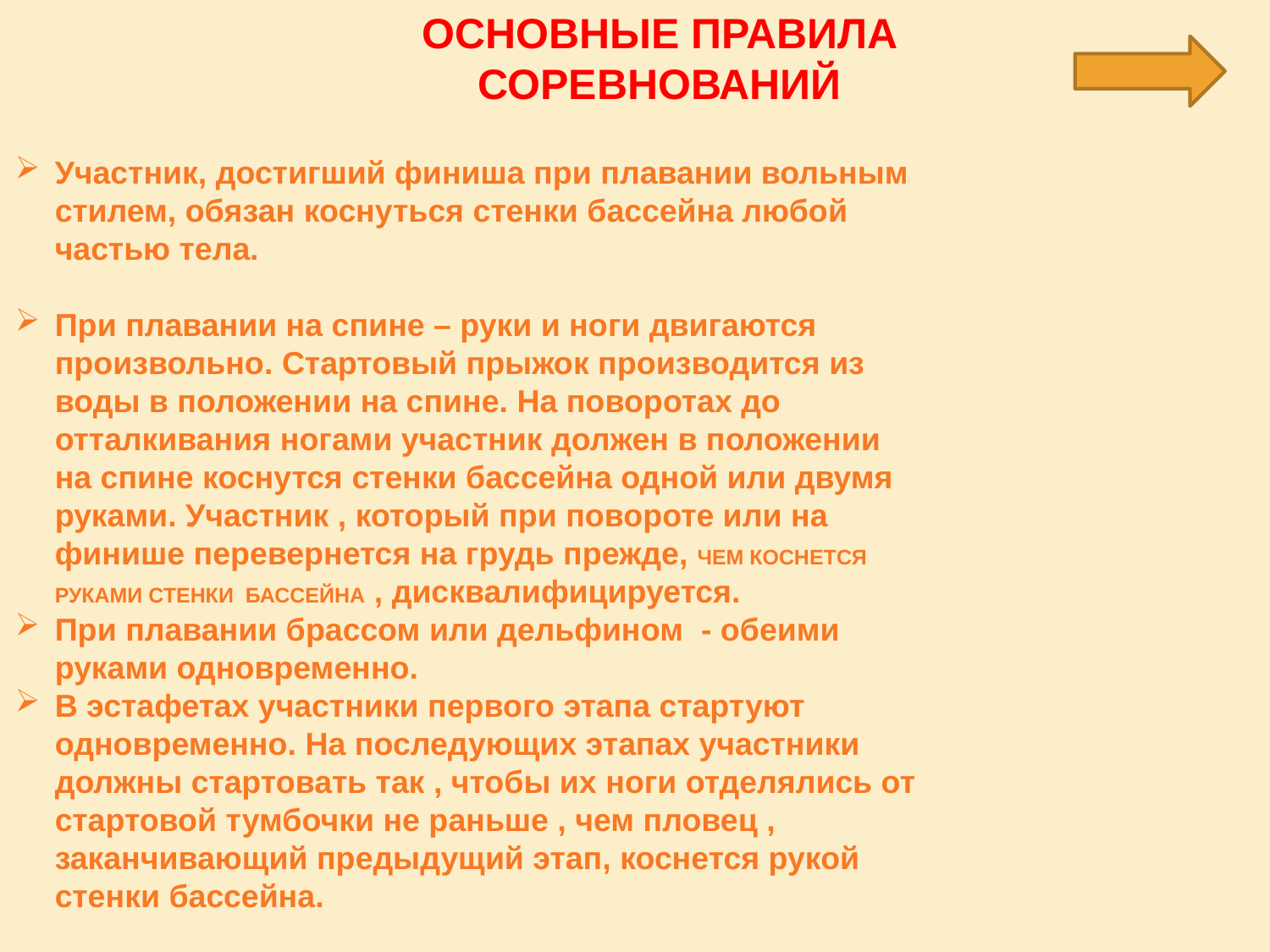

Основные правила соревнований

Участник, достигший финиша при плавании вольным стилем, обязан коснуться стенки бассейна любой частью тела.

При плавании на спине – руки и ноги двигаются произвольно. Стартовый прыжок производится из воды в положении на спине. На поворотах до отталкивания ногами участник должен в положении на спине коснутся стенки бассейна одной или двумя руками. Участник , который при повороте или на финише перевернется на грудь прежде, ЧЕМ КОСНЕТСЯ РУКАМИ СТЕНКИ  БАССЕЙНА , дисквалифицируется.
При плавании брассом или дельфином  - обеими руками одновременно.
В эстафетах участники первого этапа стартуют одновременно. На последующих этапах участники должны стартовать так , чтобы их ноги отделялись от стартовой тумбочки не раньше , чем пловец , заканчивающий предыдущий этап, коснется рукой стенки бассейна.